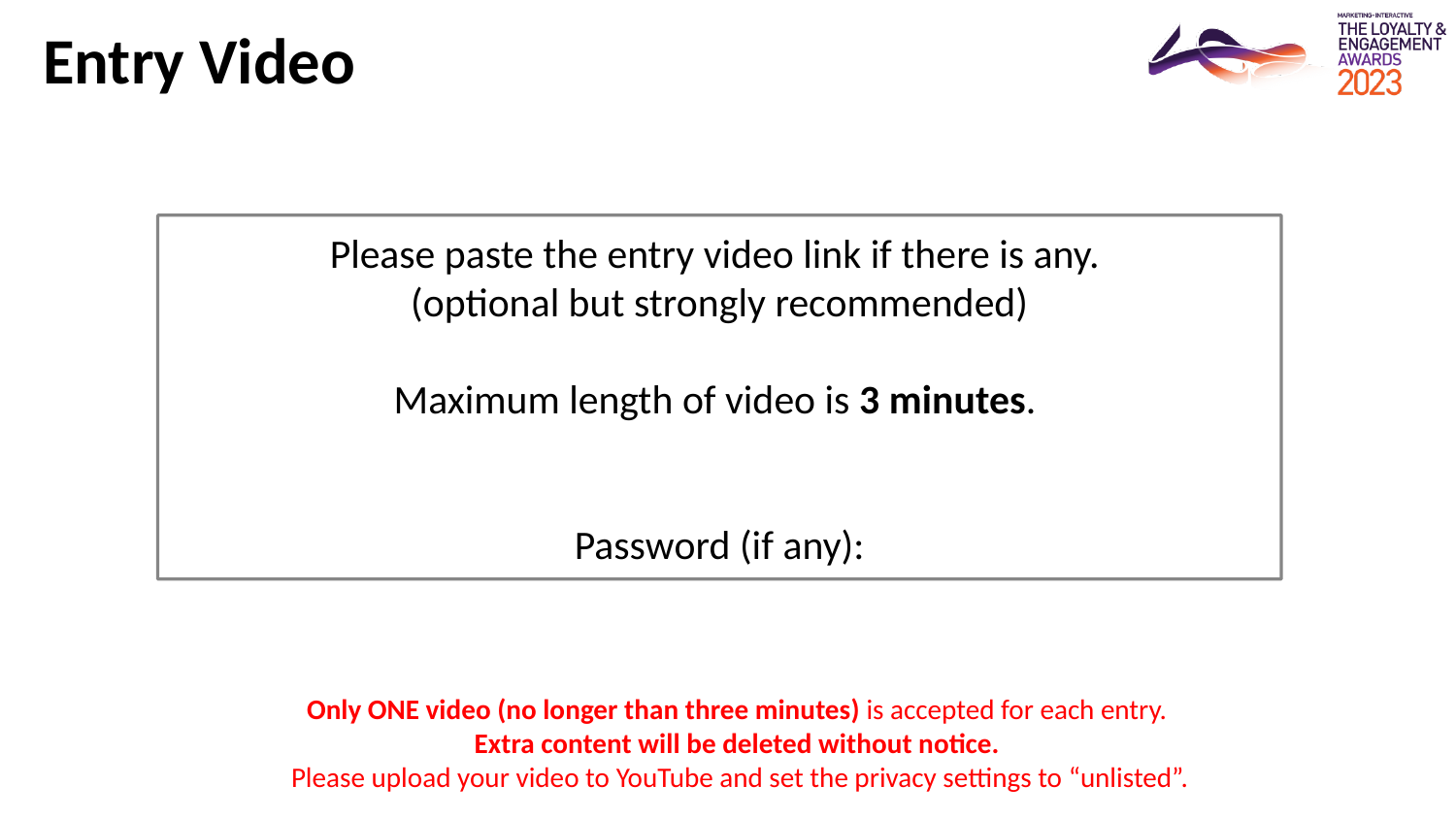

Entry Video
Please paste the entry video link if there is any.
(optional but strongly recommended)

Maximum length of video is 3 minutes.
Password (if any):
Only ONE video (no longer than three minutes) is accepted for each entry.
Extra content will be deleted without notice.
Please upload your video to YouTube and set the privacy settings to “unlisted”.